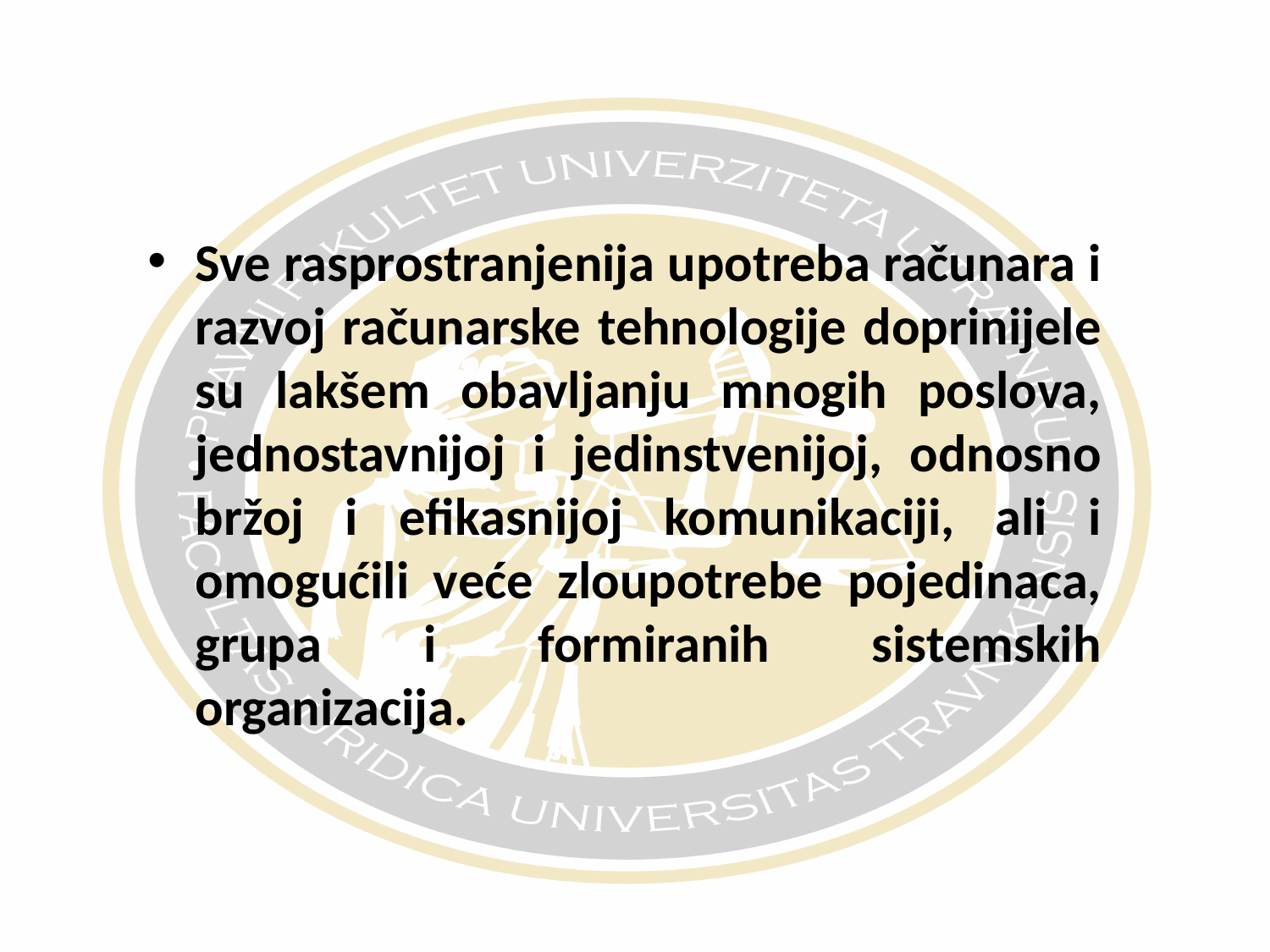

#
Sve rasprostranjenija upotreba računara i razvoj računarske tehnologije doprinijele su lakšem obavljanju mnogih poslova, jednostavnijoj i jedinstvenijoj, odnosno bržoj i efikasnijoj komunikaciji, ali i omogućili veće zloupotrebe pojedinaca, grupa i formiranih sistemskih organizacija.